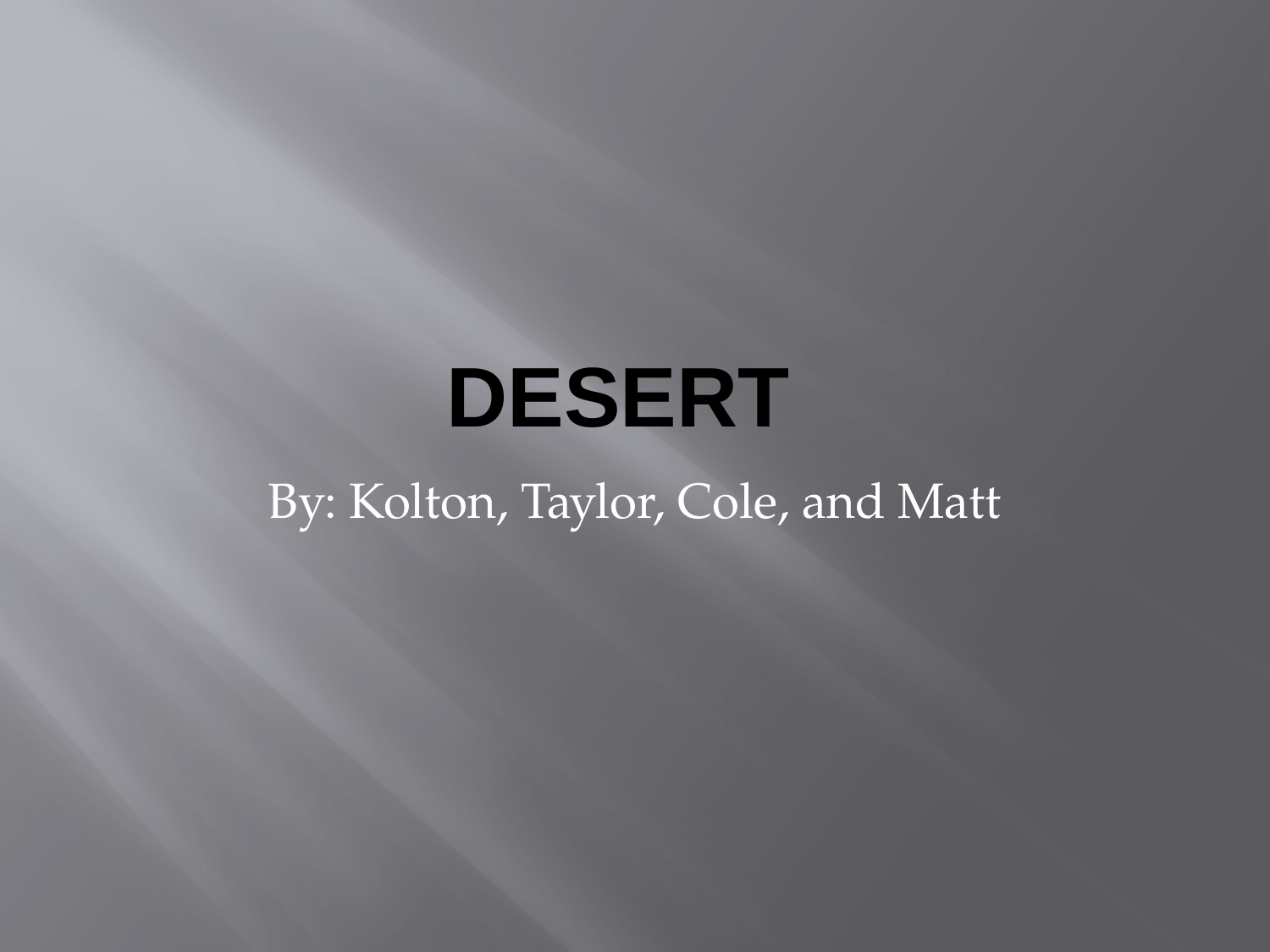

# Desert
By: Kolton, Taylor, Cole, and Matt